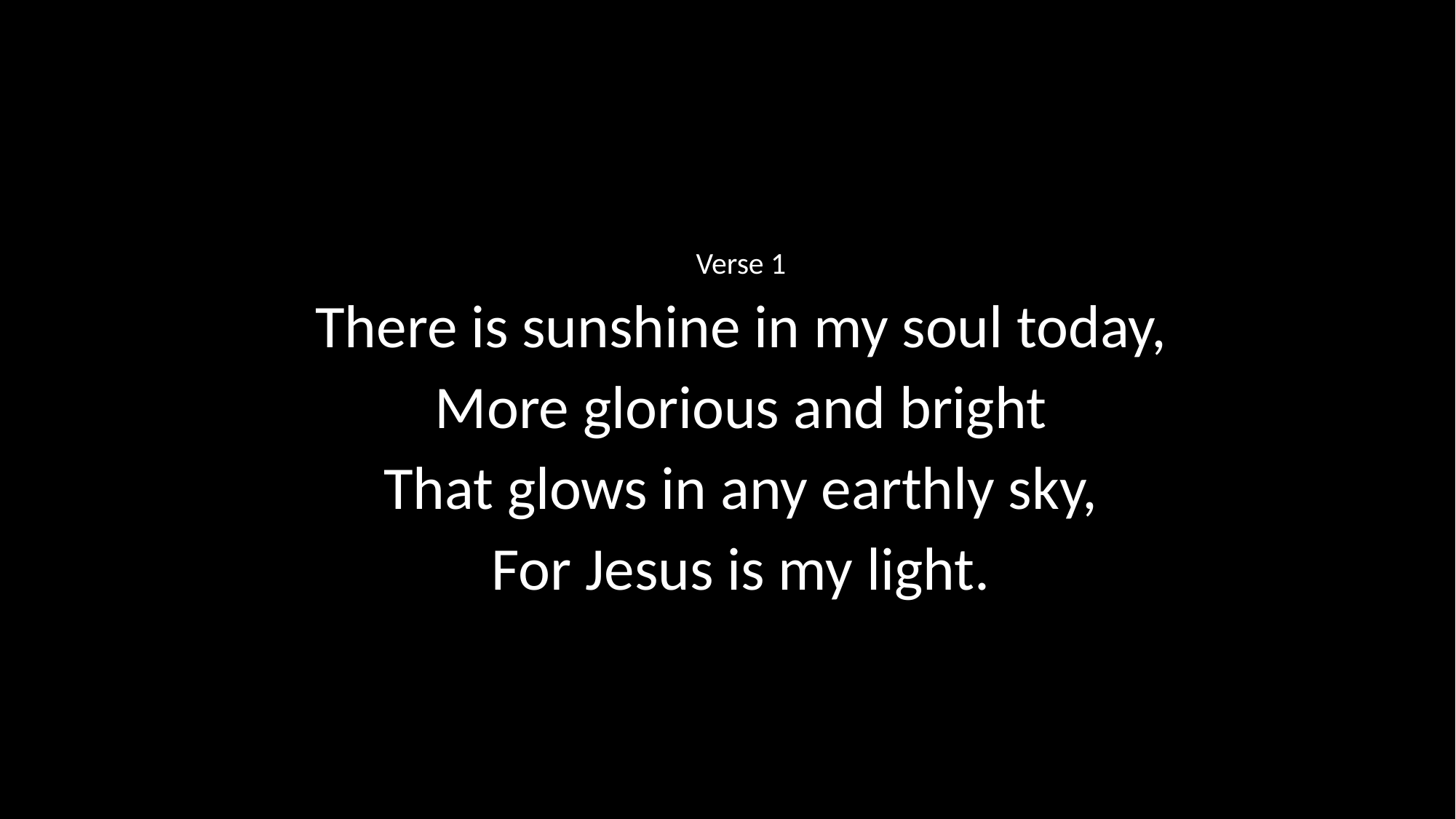

Verse 1
There is sunshine in my soul today,
More glorious and bright
That glows in any earthly sky,
For Jesus is my light.